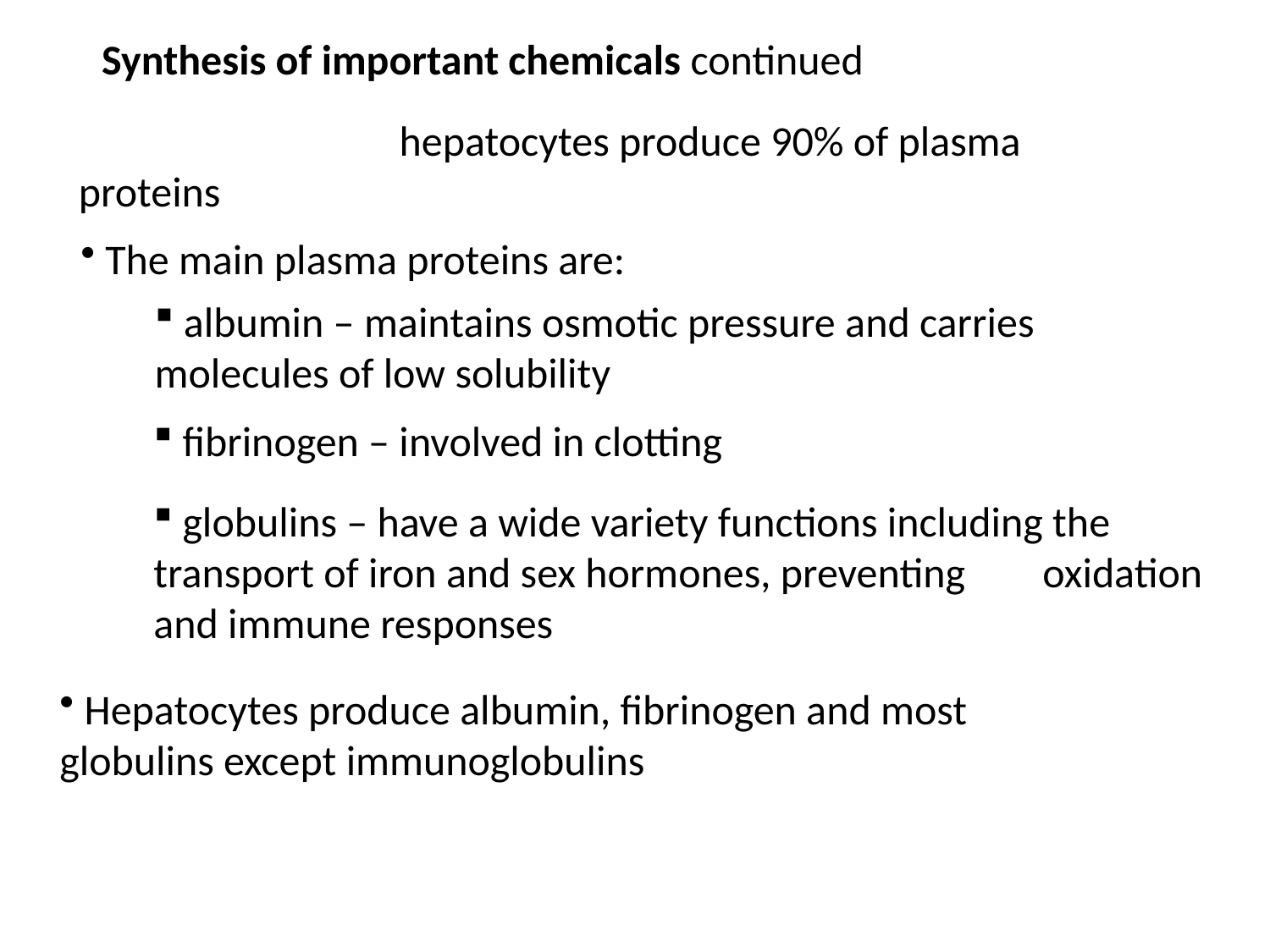

Synthesis of important chemicals continued
		       hepatocytes produce 90% of plasma 	proteins
 The main plasma proteins are:
 albumin – maintains osmotic pressure and carries 	molecules of low solubility
 fibrinogen – involved in clotting
 globulins – have a wide variety functions including the 	transport of iron and sex hormones, preventing 	oxidation and immune responses
 Hepatocytes produce albumin, fibrinogen and most 	globulins except immunoglobulins